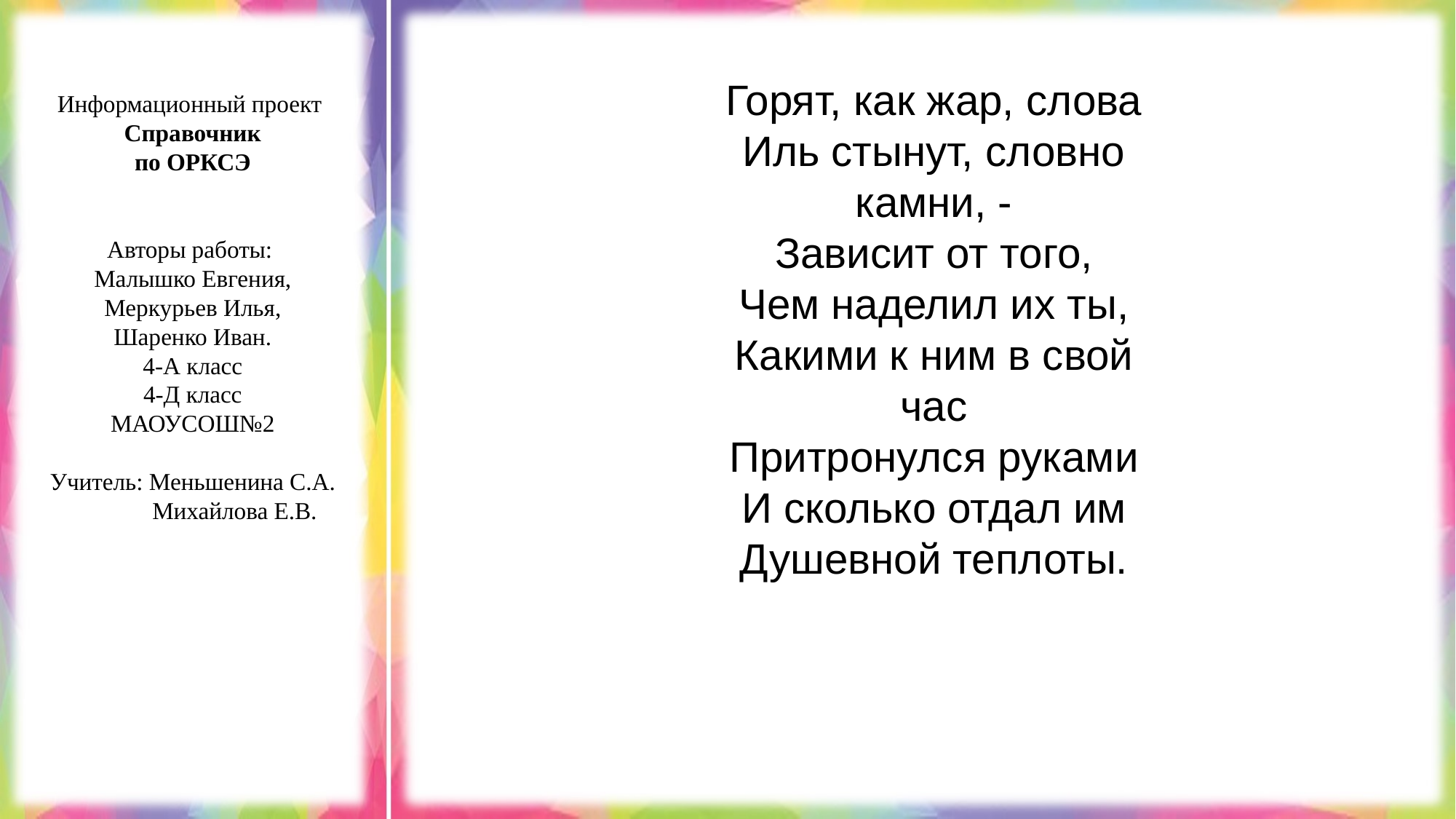

Горят, как жар, слова
Иль стынут, словно камни, -
Зависит от того,
Чем наделил их ты,
Какими к ним в свой час
Притронулся руками
И сколько отдал им
Душевной теплоты.
Информационный проект
Справочник
по ОРКСЭ

Авторы работы:
Малышко Евгения,
Меркурьев Илья,
Шаренко Иван.
4-А класс
4-Д класс
МАОУСОШ№2

Учитель: Меньшенина С.А.
              Михайлова Е.В.